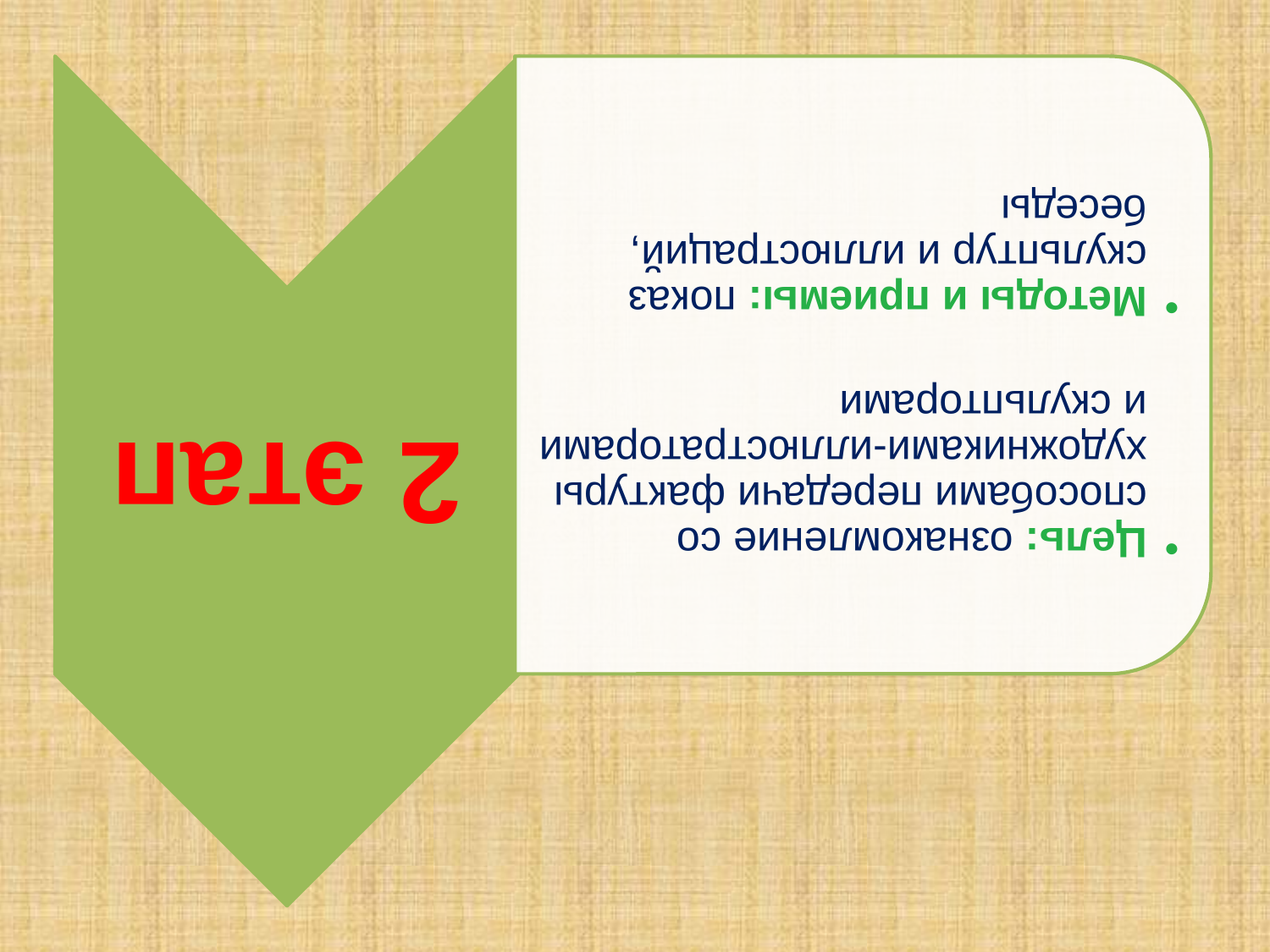

2 этап
Цель: ознакомление со способами передачи фактуры художниками-иллюстраторами и скульпторами

Методы и приемы: показ скульптур и иллюстраций, беседы